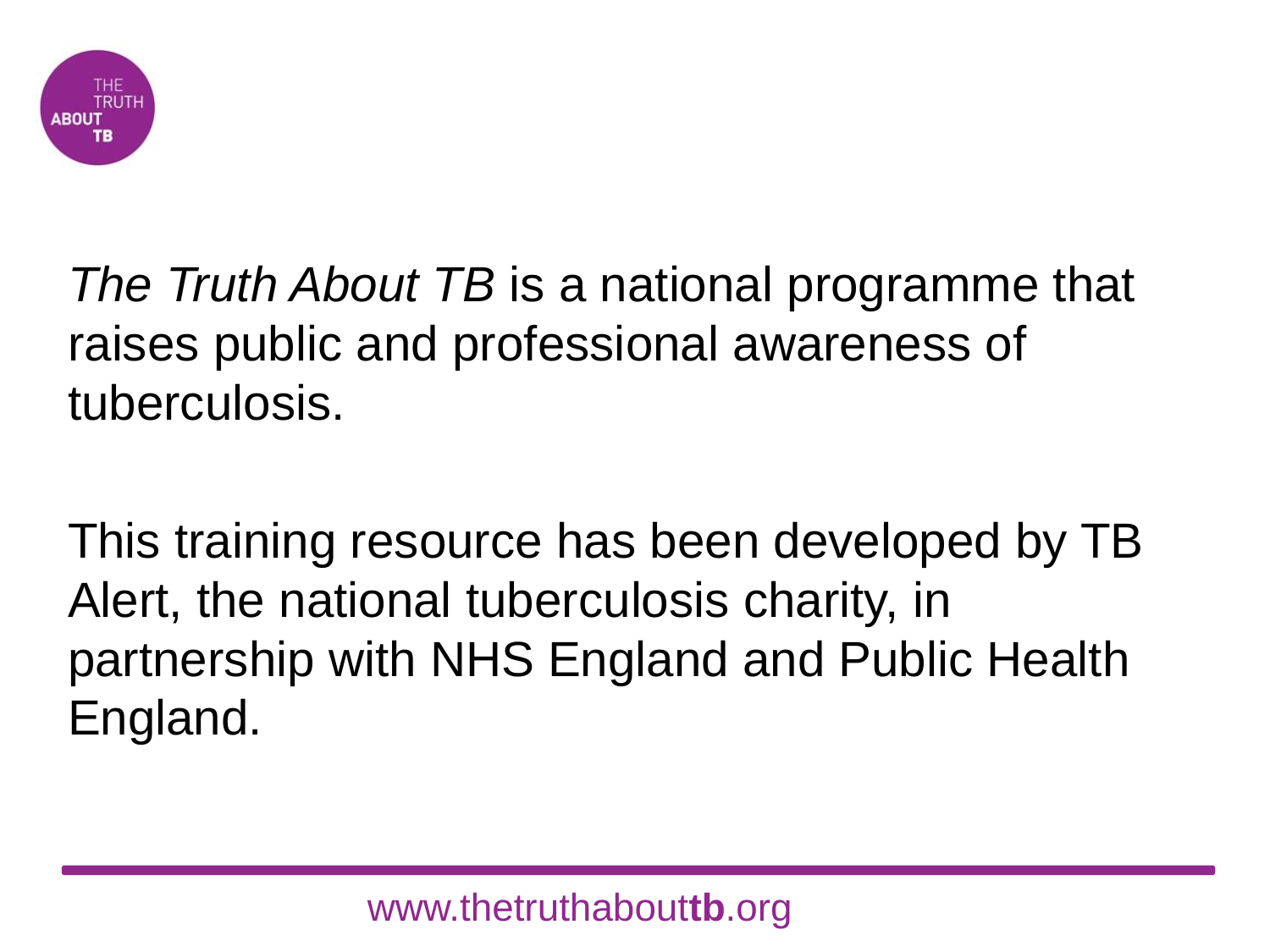

The Truth About TB is a national programme that raises public and professional awareness of tuberculosis.

This training resource has been developed by TB Alert, the national tuberculosis charity, in partnership with NHS England and Public Health England.